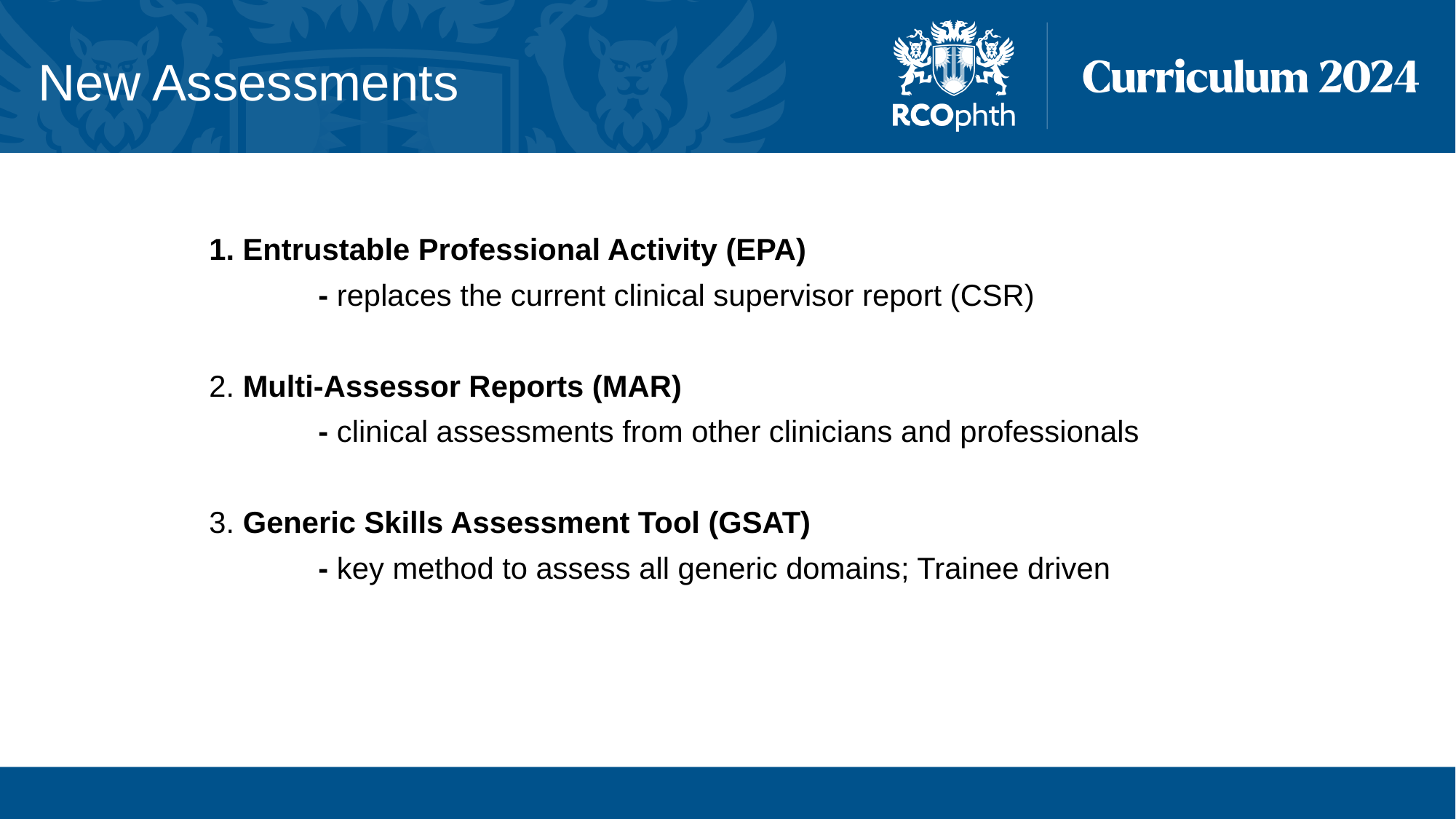

# New Assessments

	1. Entrustable Professional Activity (EPA)
		- replaces the current clinical supervisor report (CSR)

	2. Multi-Assessor Reports (MAR)
		- clinical assessments from other clinicians and professionals

	3. Generic Skills Assessment Tool (GSAT)
		- key method to assess all generic domains; Trainee driven